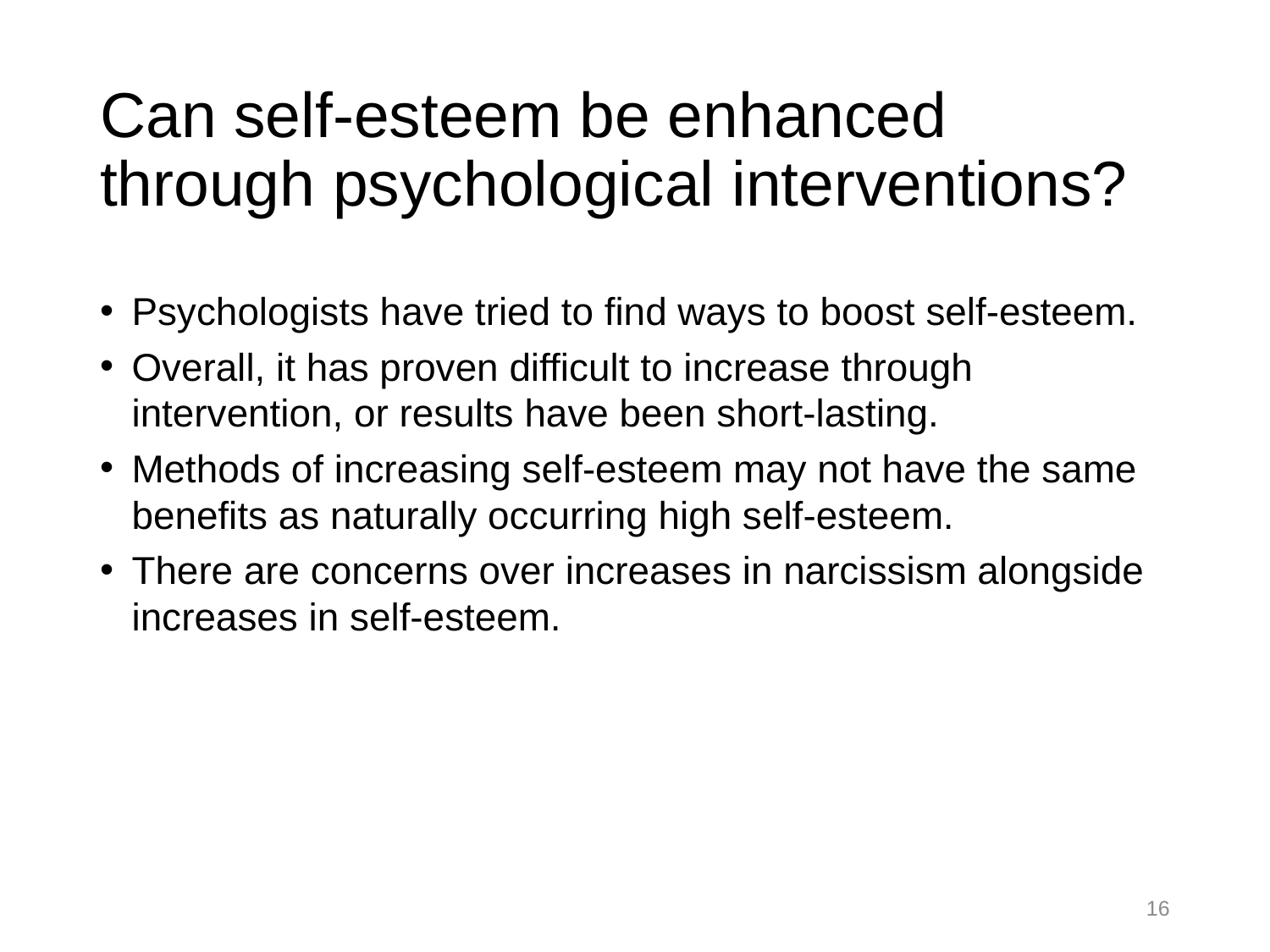

# Can self-esteem be enhanced through psychological interventions?
Psychologists have tried to find ways to boost self-esteem.
Overall, it has proven difficult to increase through intervention, or results have been short-lasting.
Methods of increasing self-esteem may not have the same benefits as naturally occurring high self-esteem.
There are concerns over increases in narcissism alongside increases in self-esteem.
16